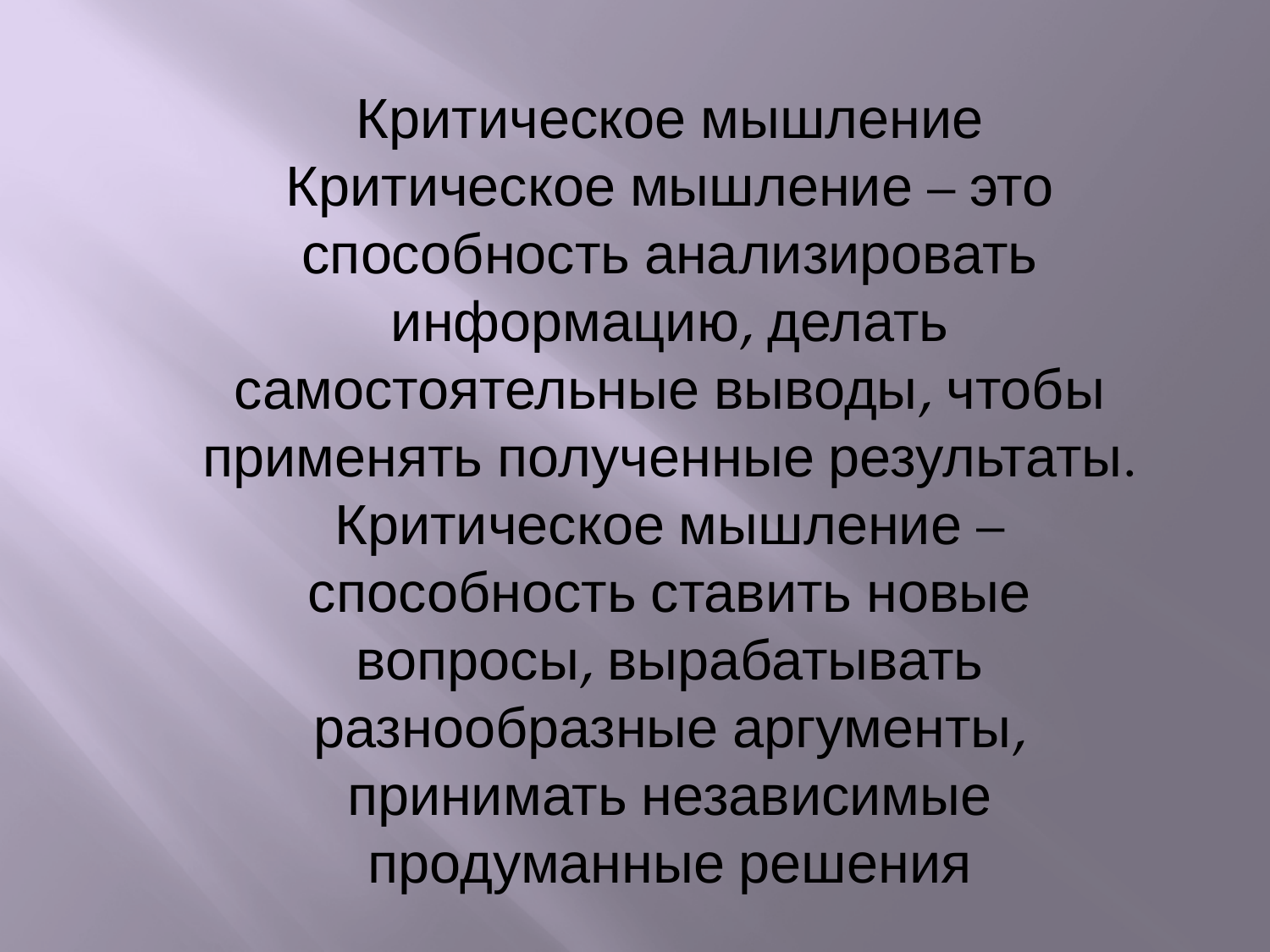

Критическое мышление
Критическое мышление – это способность анализировать информацию, делать самостоятельные выводы, чтобы применять полученные результаты.
Критическое мышление – способность ставить новые вопросы, вырабатывать разнообразные аргументы, принимать независимые продуманные решения